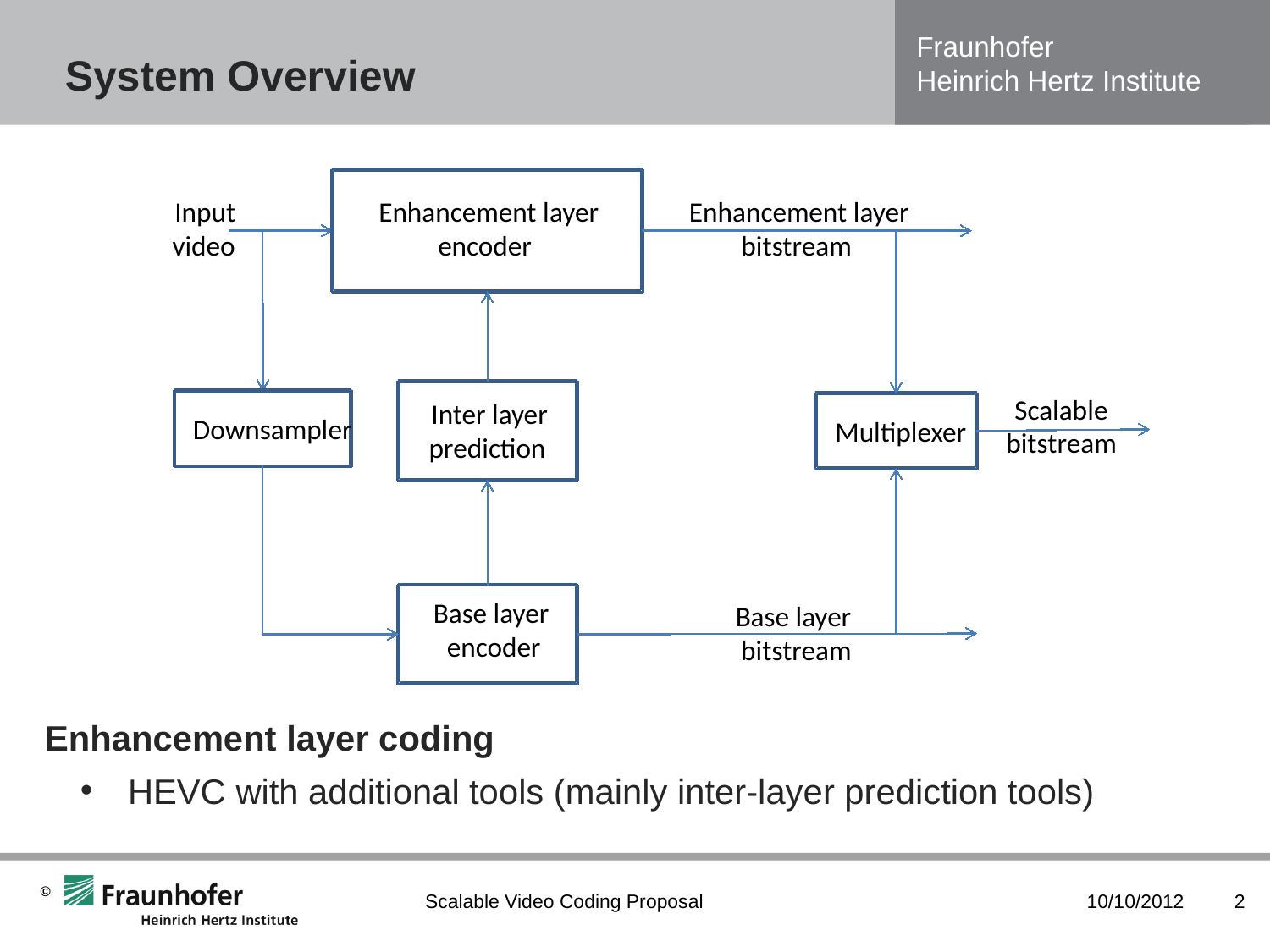

# System Overview

Input
Enhancement layer
Enhancement layer

video
encoder
bitstream

Scalable

Inter layer
Downsampler
Multiplexer

bitstream
prediction

Base layer
Base layer

encoder
bitstream
Enhancement layer coding
HEVC with additional tools (mainly inter-layer prediction tools)
Scalable Video Coding Proposal
10/10/2012
2